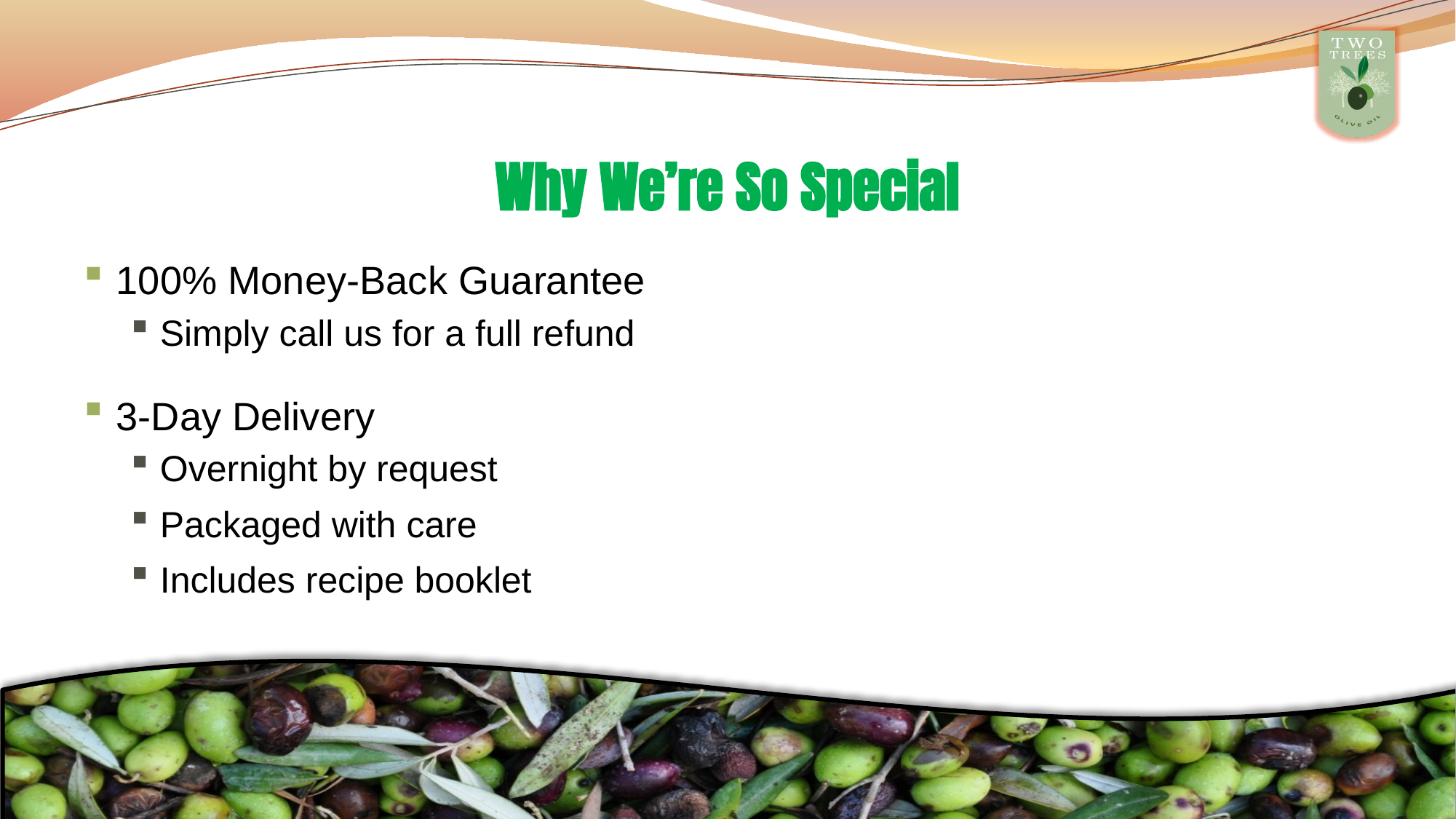

# Why We’re So Special
100% Money-Back Guarantee
Simply call us for a full refund
3-Day Delivery
Overnight by request
Packaged with care
Includes recipe booklet